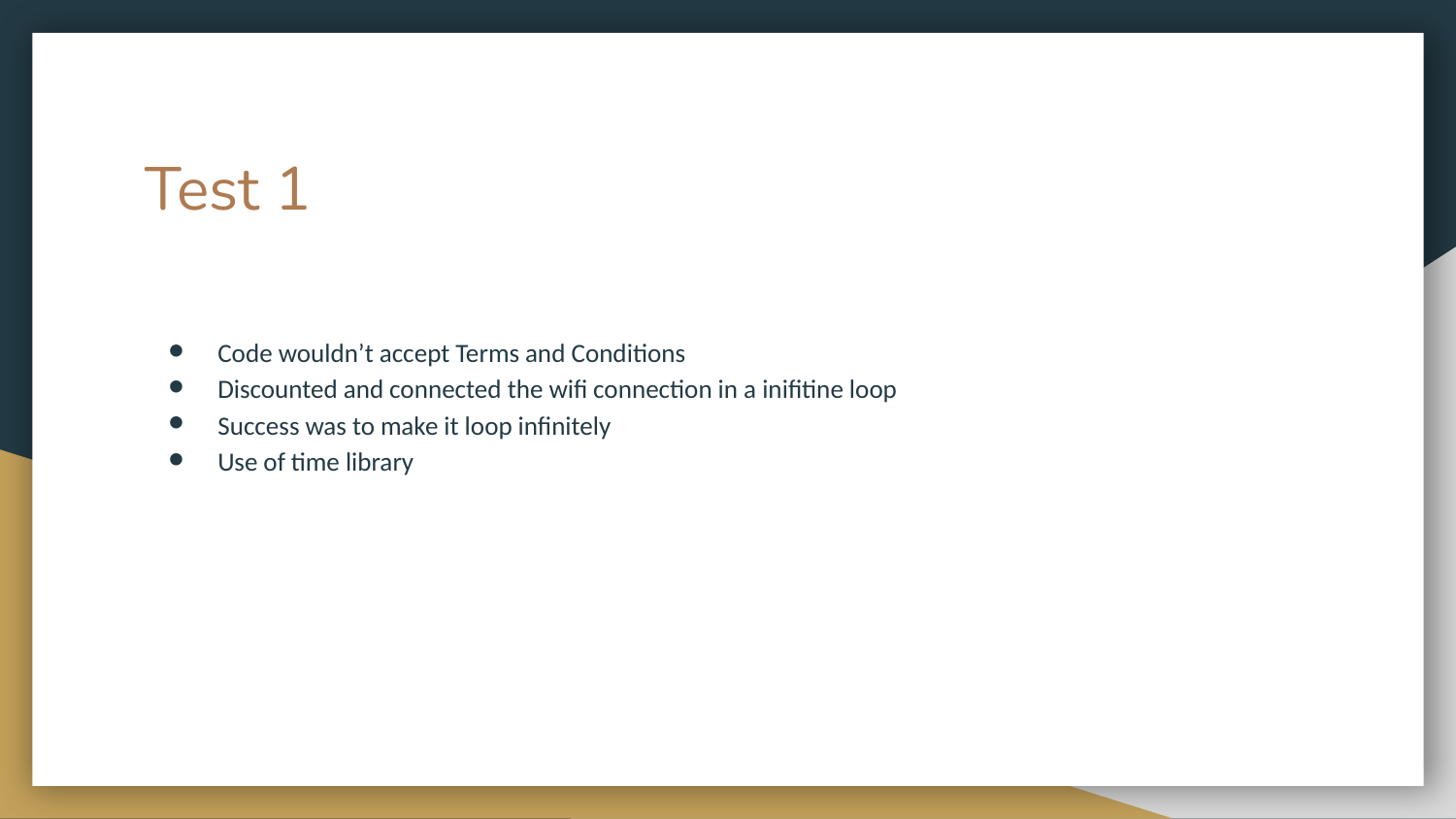

# Test 1
Code wouldn’t accept Terms and Conditions
Discounted and connected the wifi connection in a inifitine loop
Success was to make it loop infinitely
Use of time library